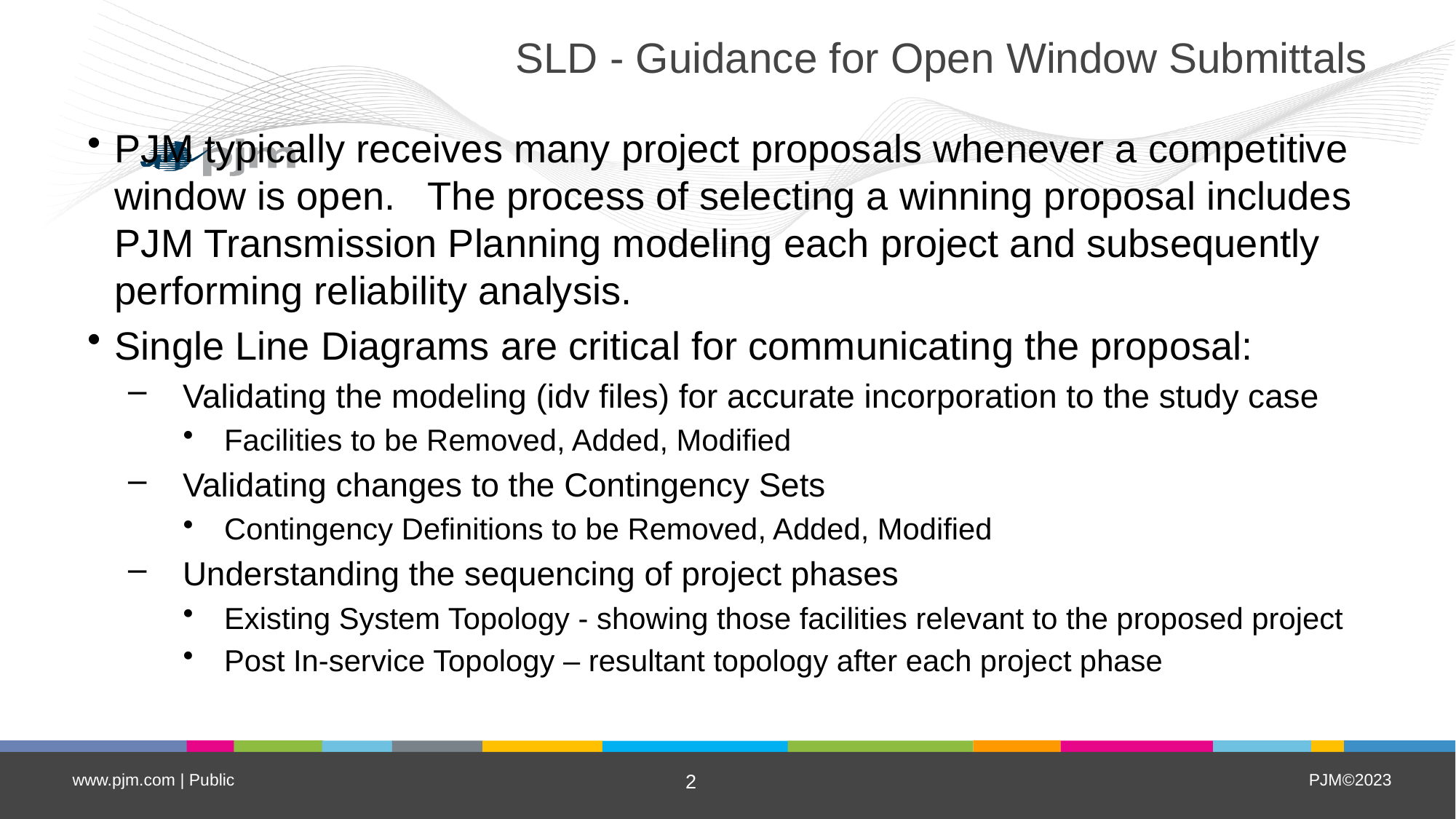

# SLD - Guidance for Open Window Submittals
PJM typically receives many project proposals whenever a competitive window is open.   The process of selecting a winning proposal includes PJM Transmission Planning modeling each project and subsequently performing reliability analysis.
Single Line Diagrams are critical for communicating the proposal:
Validating the modeling (idv files) for accurate incorporation to the study case
Facilities to be Removed, Added, Modified
Validating changes to the Contingency Sets
Contingency Definitions to be Removed, Added, Modified
Understanding the sequencing of project phases
Existing System Topology - showing those facilities relevant to the proposed project
Post In-service Topology – resultant topology after each project phase